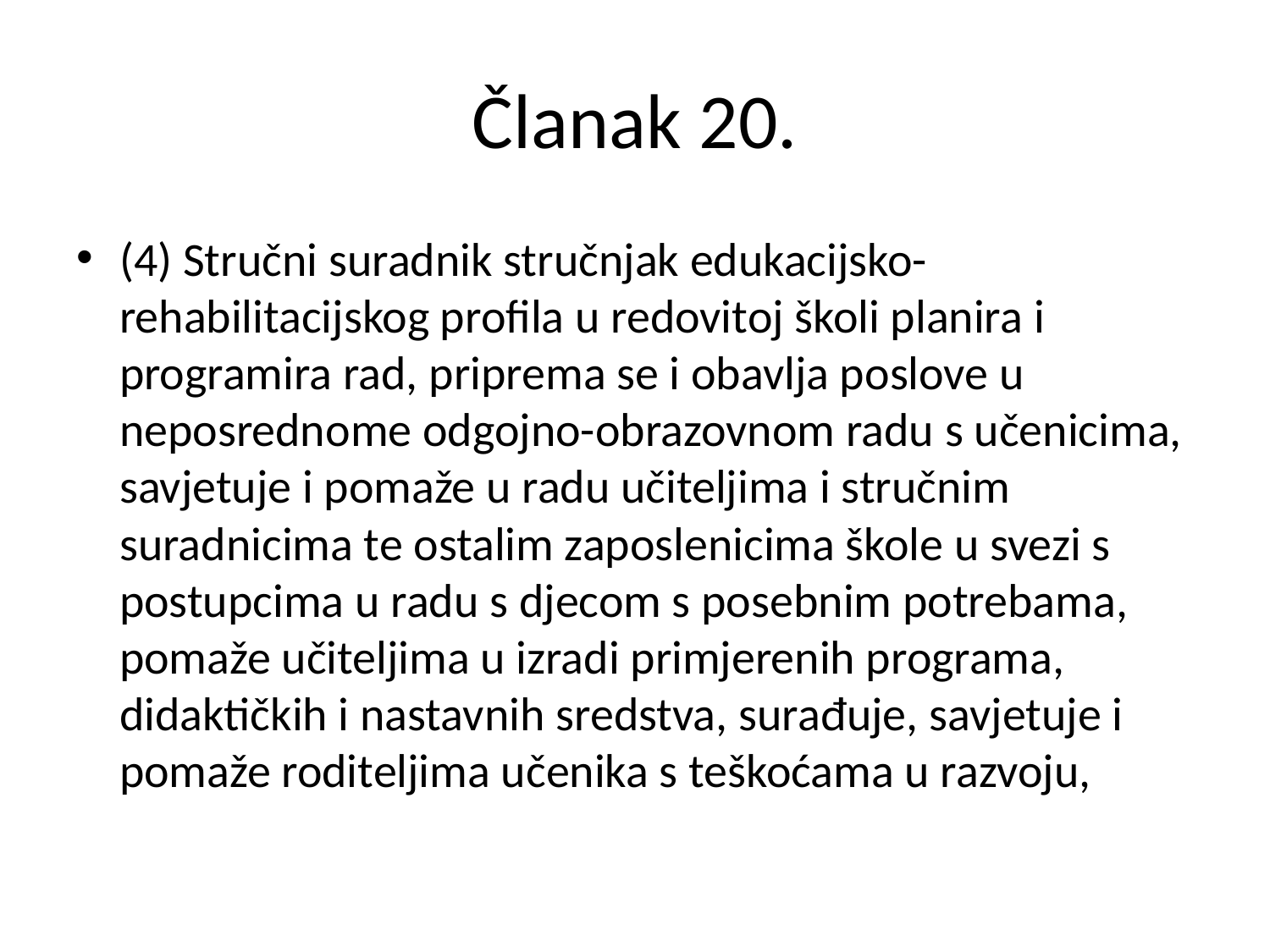

# Članak 20.
(4) Stručni suradnik stručnjak edukacijsko-rehabilitacijskog profila u redovitoj školi planira i programira rad, priprema se i obavlja poslove u neposrednome odgojno-obrazovnom radu s učenicima, savjetuje i pomaže u radu učiteljima i stručnim suradnicima te ostalim zaposlenicima škole u svezi s postupcima u radu s djecom s posebnim potrebama, pomaže učiteljima u izradi primjerenih programa, didaktičkih i nastavnih sredstva, surađuje, savjetuje i pomaže roditeljima učenika s teškoćama u razvoju,